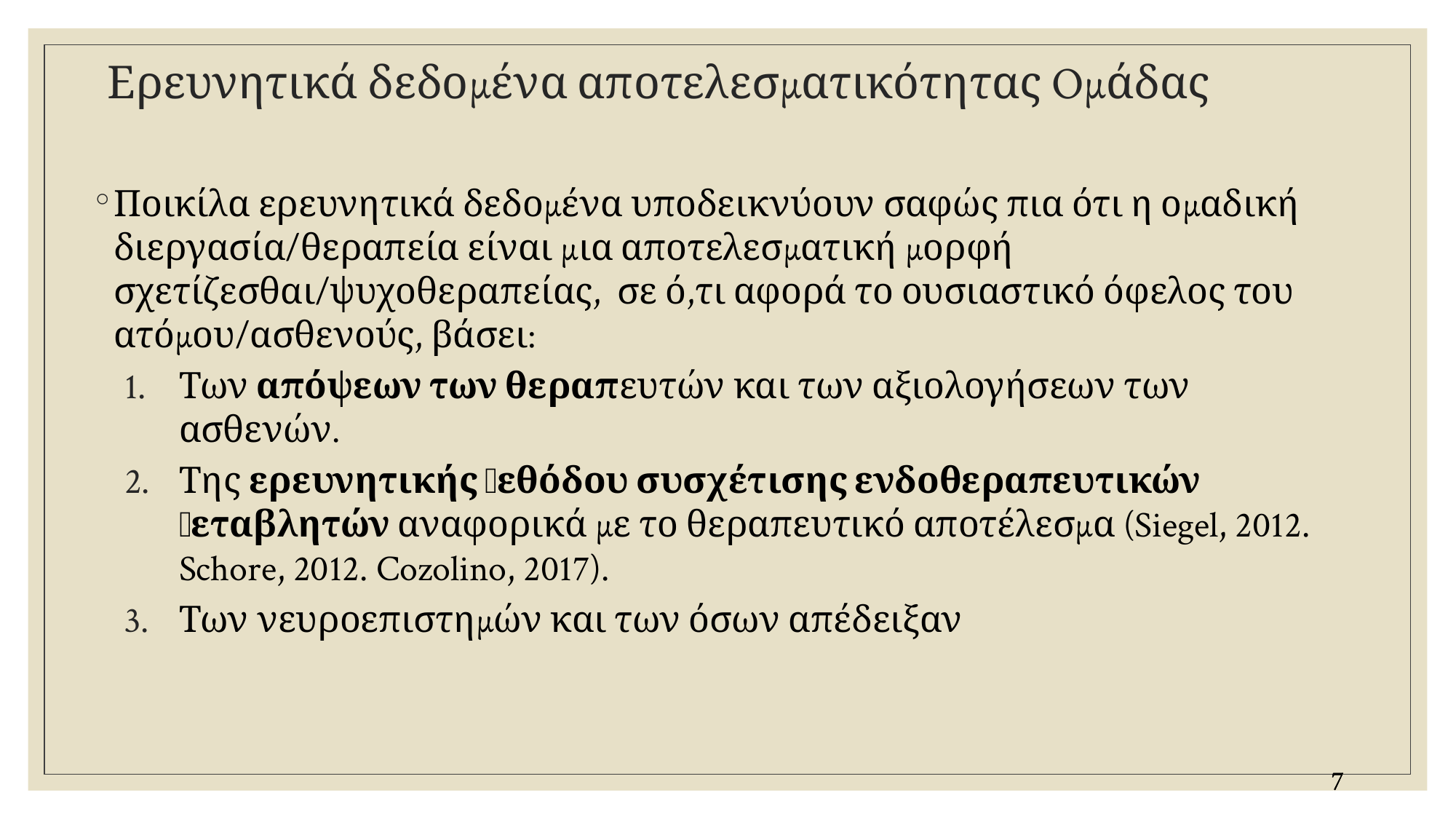

# Ερευνητικά δεδομένα αποτελεσματικότητας Oμάδας
Ποικίλα ερευνητικά δεδομένα υποδεικνύουν σαφώς πια ότι η ομαδική διεργασία/θεραπεία είναι μια αποτελεσματική μορφή σχετίζεσθαι/ψυχοθεραπείας,  σε ό,τι αφορά το ουσιαστικό όφελος του ατόμου/ασθενούς, βάσει:
Των απόψεων των θεραπευτών και των αξιολογήσεων των ασθενών.
Της ερευνητικής μεθόδου συσχέτισης ενδοθεραπευτικών μεταβλητών αναφορικά με το θεραπευτικό αποτέλεσμα (Siegel, 2012. Schore, 2012. Cozolino, 2017).
Των νευροεπιστημών και των όσων απέδειξαν
7
7
7